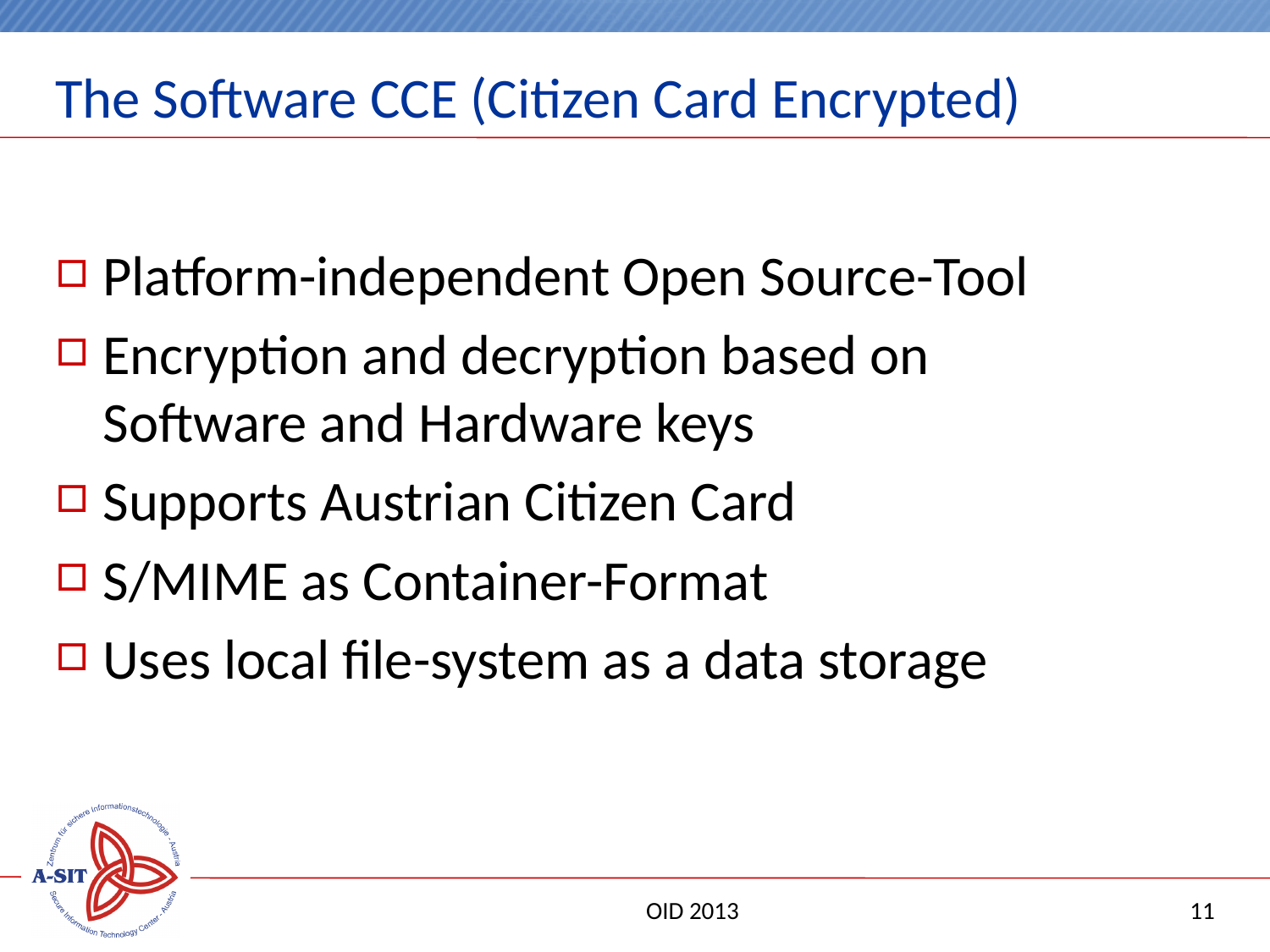

# The Software CCE (Citizen Card Encrypted)
Platform-independent Open Source-Tool
Encryption and decryption based on
Software and Hardware keys
Supports Austrian Citizen Card
S/MIME as Container-Format
Uses local file-system as a data storage
OID 2013
11